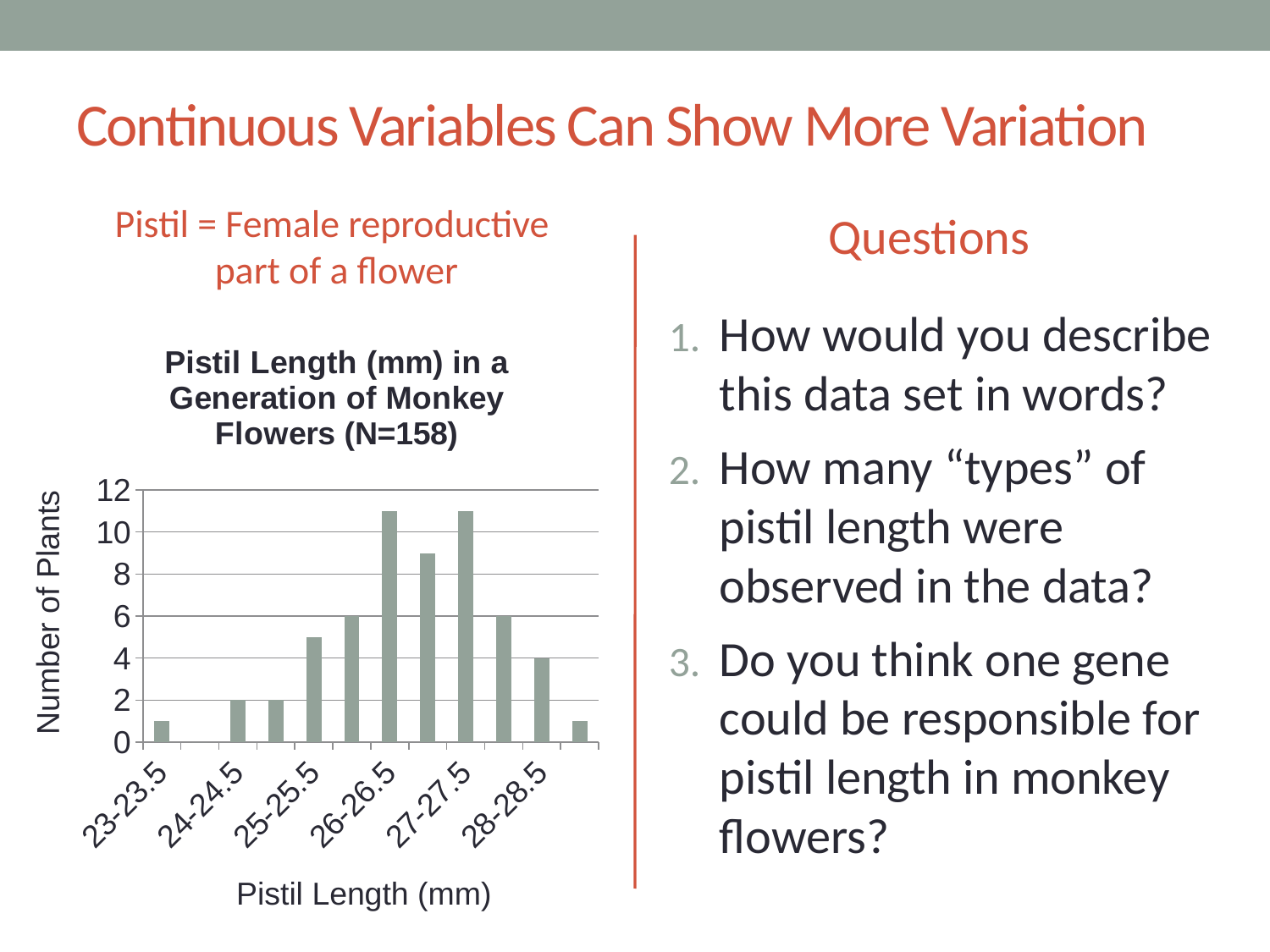

# Continuous Variables Can Show More Variation
Questions
Pistil = Female reproductive
part of a flower
How would you describe this data set in words?
How many “types” of pistil length were observed in the data?
Do you think one gene could be responsible for pistil length in monkey flowers?

### Chart: Pistil Length (mm) in a Generation of Monkey Flowers (N=158)

| Category | Pistil Length (mm) in Monkey Flowers (N=158) |
|---|---|
| 23-23.5 | 1.0 |
| 23.5-24 | 0.0 |
| 24-24.5 | 2.0 |
| 24.5-25 | 2.0 |
| 25-25.5 | 5.0 |
| 25.5-26 | 6.0 |
| 26-26.5 | 11.0 |
| 26.5-27 | 9.0 |
| 27-27.5 | 11.0 |
| 27.5-28 | 6.0 |
| 28-28.5 | 4.0 |
| 28.5-29 | 1.0 |
Number of Plants
Pistil Length (mm)